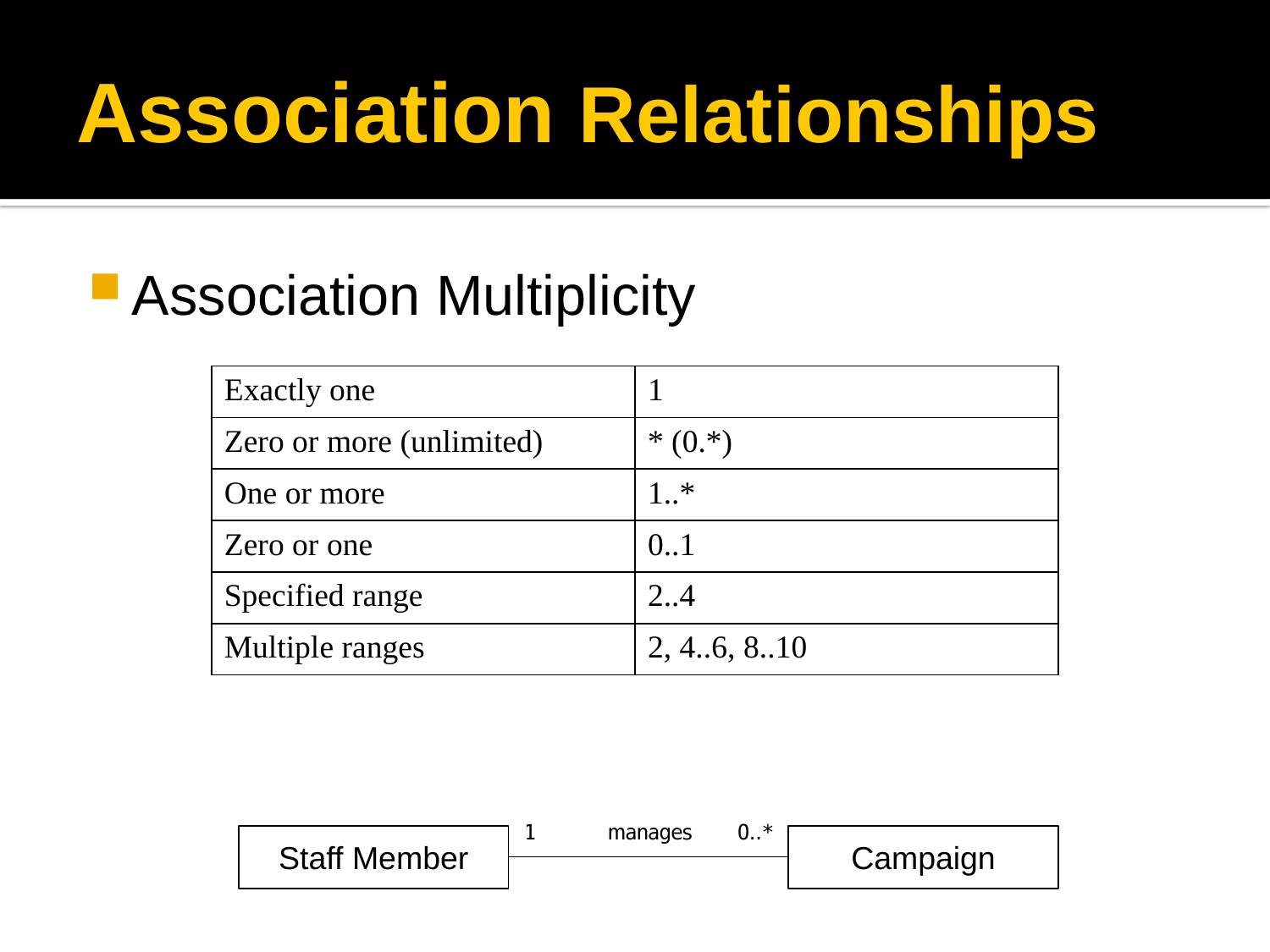

# Association Relationships
Association Multiplicity

| Exactly one | 1 |
| --- | --- |
| Zero or more (unlimited) | \* (0.\*) |
| One or more | 1..\* |
| Zero or one | 0..1 |
| Specified range | 2..4 |
| Multiple ranges | 2, 4..6, 8..10 |
1           manages       0..*
Staff Member
Campaign